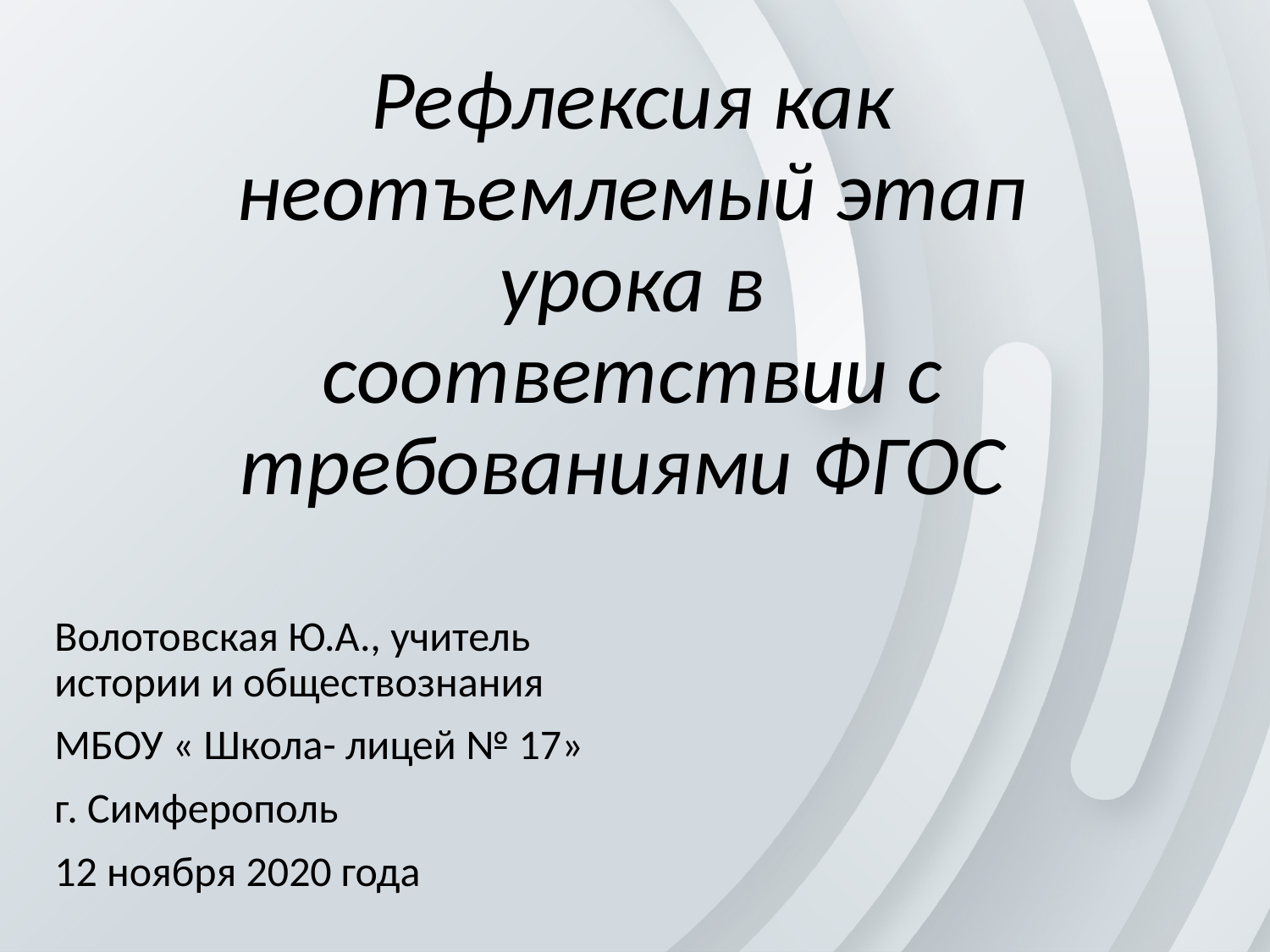

# Рефлексия как неотъемлемый этап урока в соответствии с требованиями ФГОС
Волотовская Ю.А., учитель истории и обществознания
МБОУ « Школа- лицей № 17»
г. Симферополь
12 ноября 2020 года